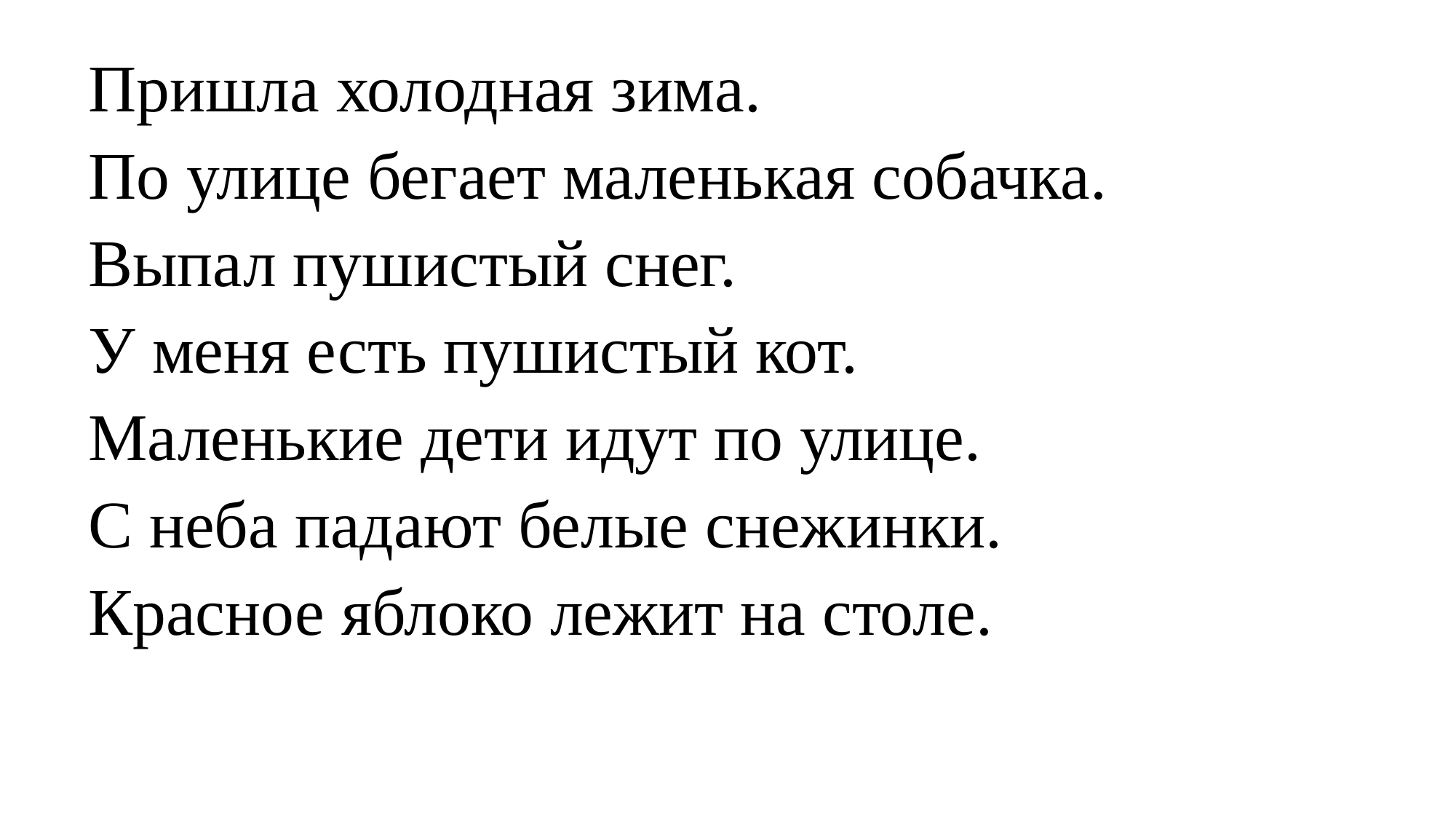

#
Пришла холодная зима.
По улице бегает маленькая собачка.
Выпал пушистый снег.
У меня есть пушистый кот.
Маленькие дети идут по улице.
С неба падают белые снежинки.
Красное яблоко лежит на столе.